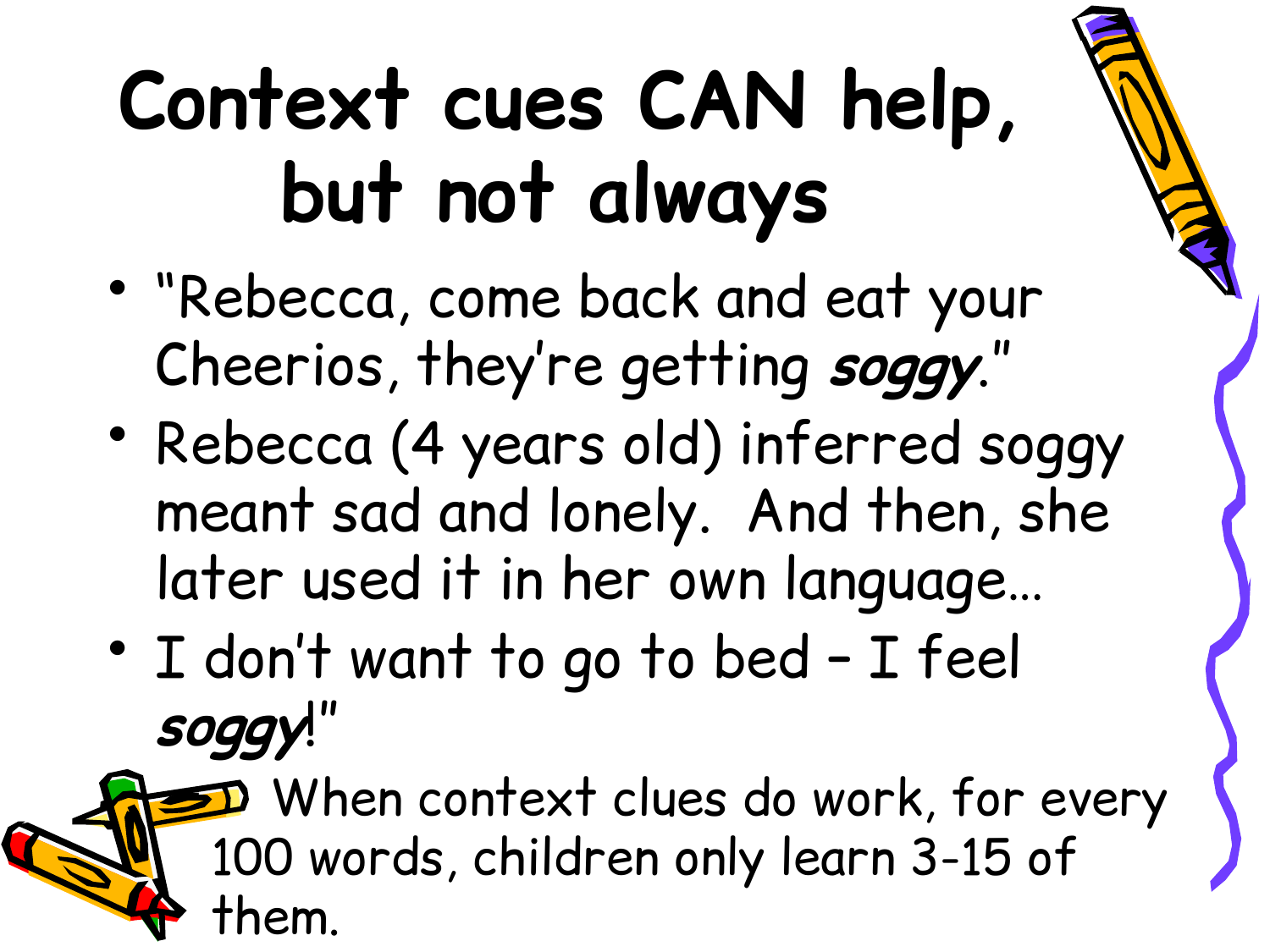

# Context cues CAN help, but not always
“Rebecca, come back and eat your Cheerios, they’re getting soggy.”
Rebecca (4 years old) inferred soggy meant sad and lonely.  And then, she later used it in her own language…
I don’t want to go to bed – I feel soggy!”
    When context clues do work, for every 100 words, children only learn 3-15 of them.